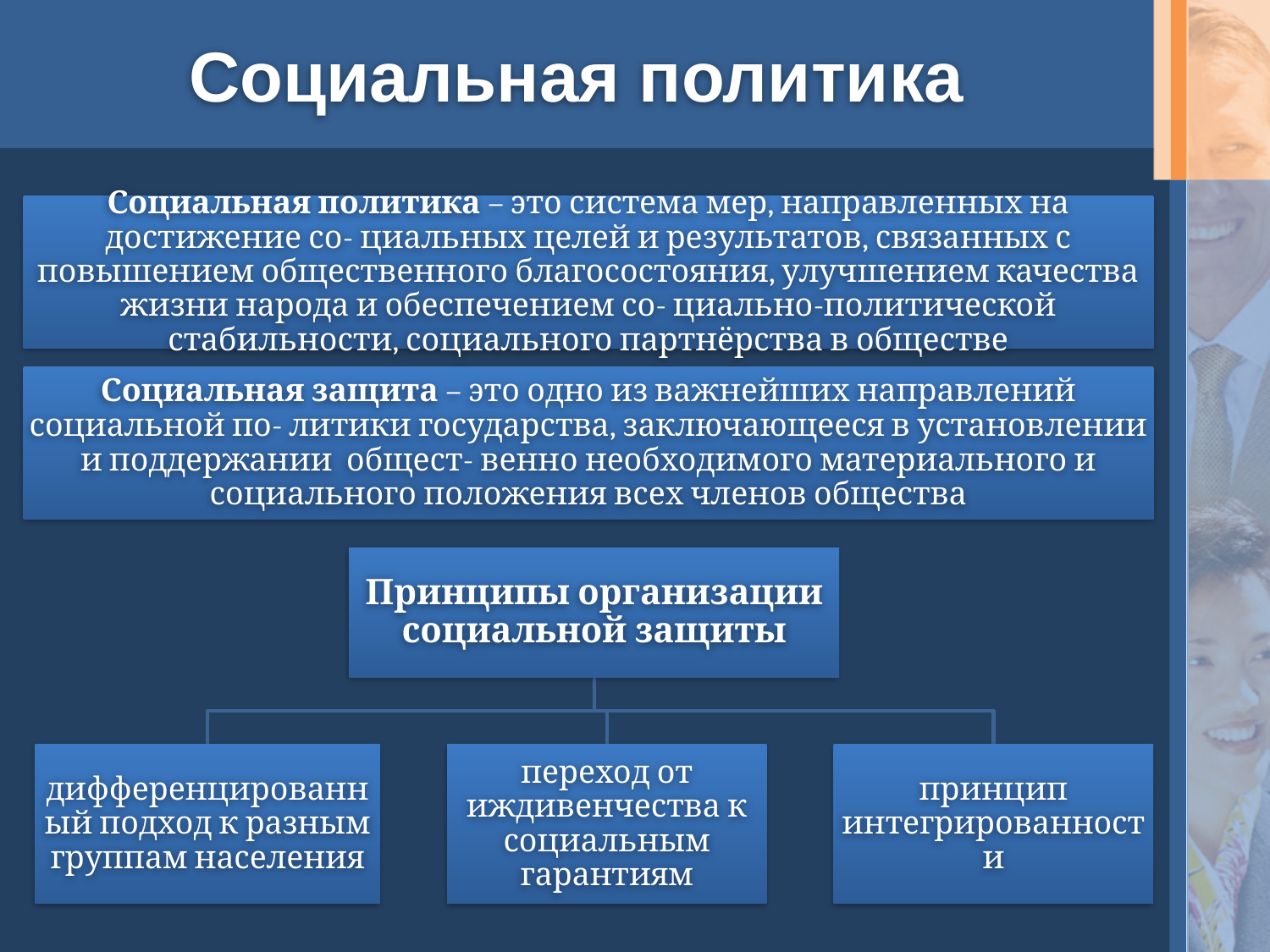

# Социальная политика

Социальная политика – это система мер, направленных на достижение со- циальных целей и результатов, связанных с повышением общественного благосостояния, улучшением качества жизни народа и обеспечением со- циально-политической стабильности, социального партнёрства в обществе

Социальная защита – это одно из важнейших направлений социальной по- литики государства, заключающееся в установлении и поддержании  общест- венно необходимого материального и социального положения всех членов общества

Принципы организации социальной защиты

дифференцированный подход к разным группам населения

переход от иждивенчества к социальным гарантиям

принцип интегрированности